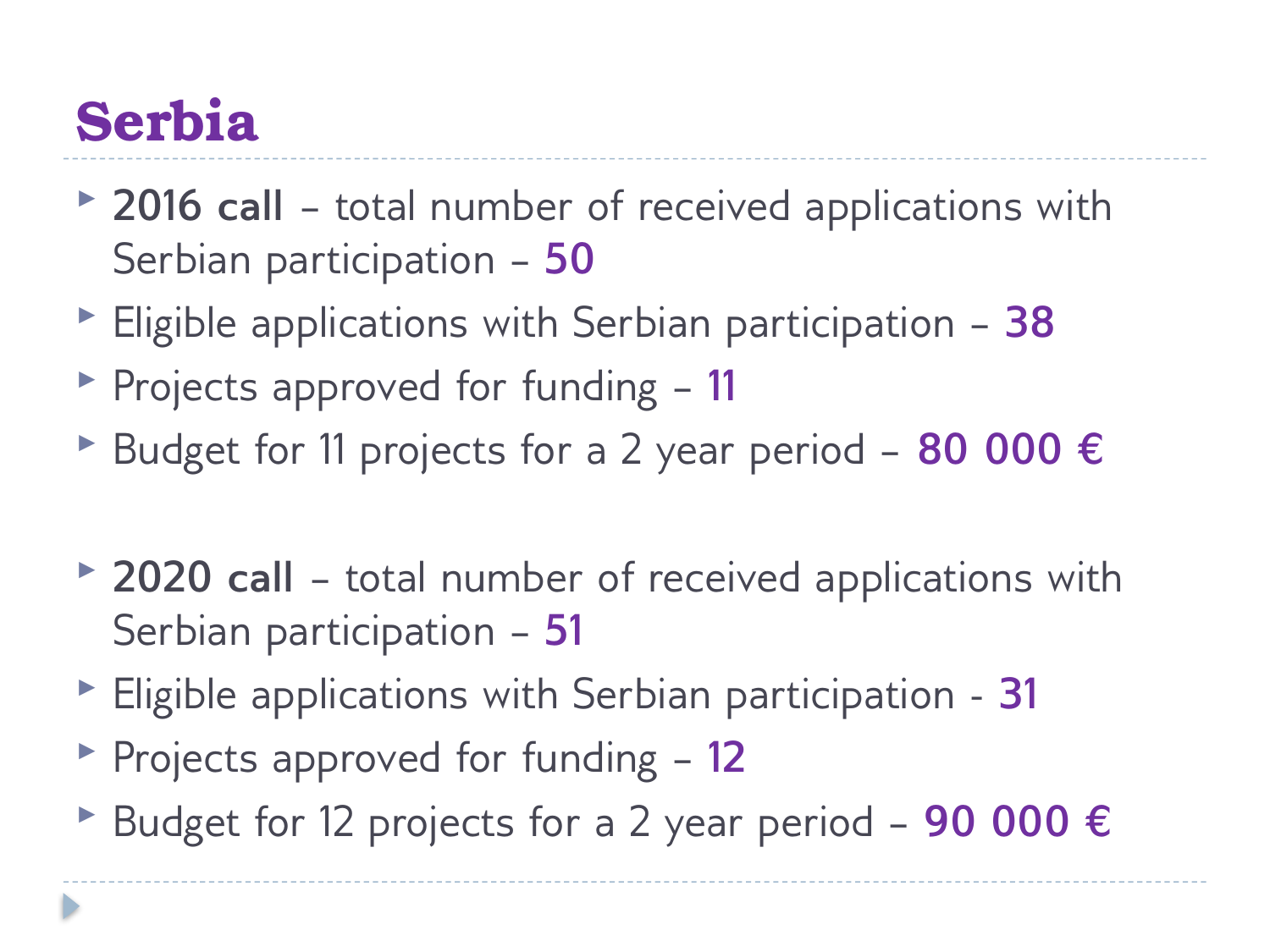

# Serbia
2016 call – total number of received applications with Serbian participation – 50
Eligible applications with Serbian participation – 38
Projects approved for funding – 11
Budget for 11 projects for a 2 year period – 80 000 €

2020 call – total number of received applications with Serbian participation – 51
Eligible applications with Serbian participation - 31
Projects approved for funding – 12
Budget for 12 projects for a 2 year period – 90 000 €